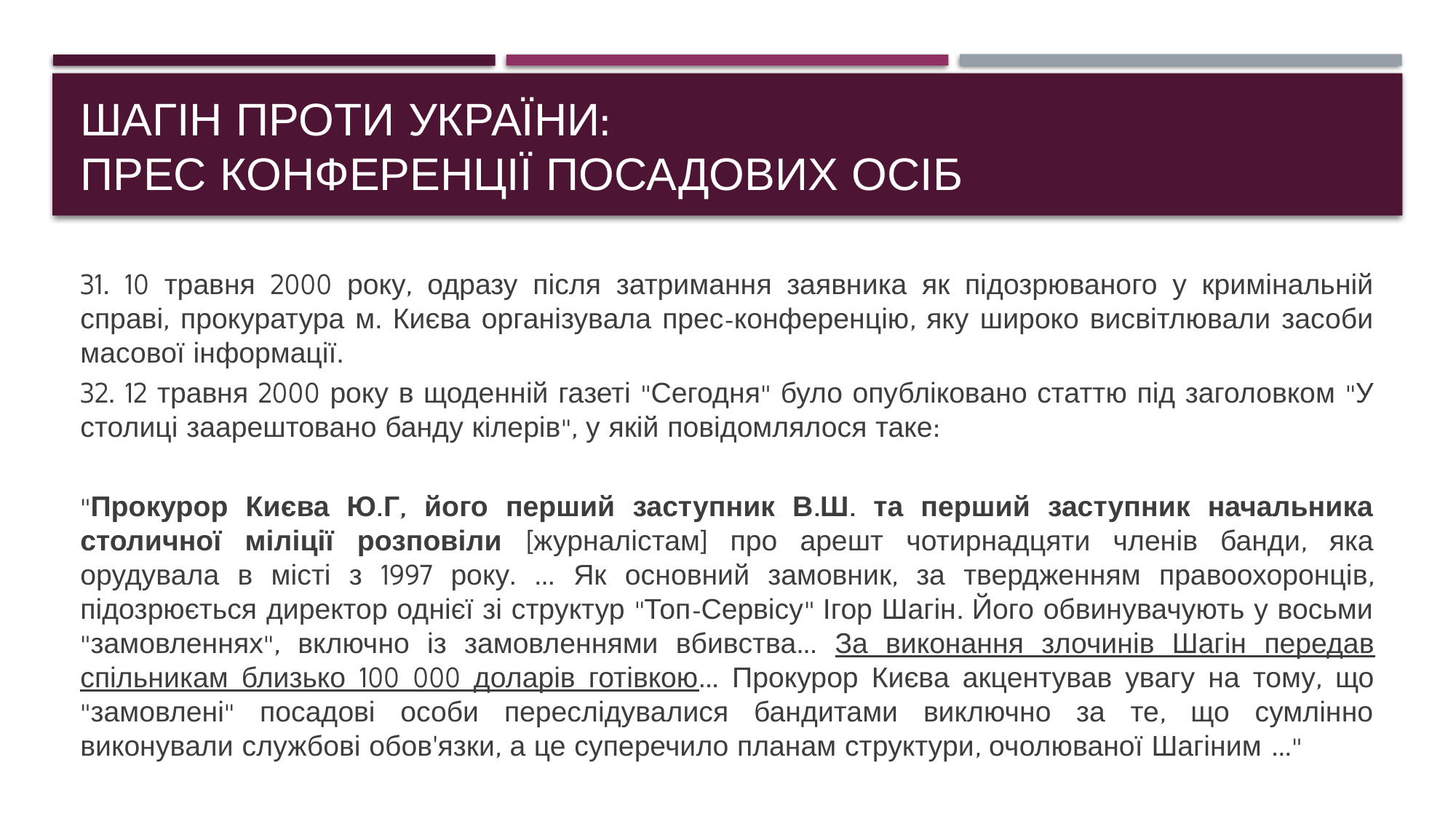

# Шагін проти України: прес конференції посадових осіб
31. 10 травня 2000 року, одразу після затримання заявника як підозрюваного у кримінальній справі, прокуратура м. Києва організувала прес-конференцію, яку широко висвітлювали засоби масової інформації.
32. 12 травня 2000 року в щоденній газеті "Сегодня" було опубліковано статтю під заголовком "У столиці заарештовано банду кілерів", у якій повідомлялося таке:

"Прокурор Києва Ю.Г, його перший заступник В.Ш. та перший заступник начальника столичної міліції розповіли [журналістам] про арешт чотирнадцяти членів банди, яка орудувала в місті з 1997 року. ... Як основний замовник, за твердженням правоохоронців, підозрюється директор однієї зі структур "Топ-Сервісу" Ігор Шагін. Його обвинувачують у восьми "замовленнях", включно із замовленнями вбивства... За виконання злочинів Шагін передав спільникам близько 100 000 доларів готівкою... Прокурор Києва акцентував увагу на тому, що "замовлені" посадові особи переслідувалися бандитами виключно за те, що сумлінно виконували службові обов'язки, а це суперечило планам структури, очолюваної Шагіним ..."